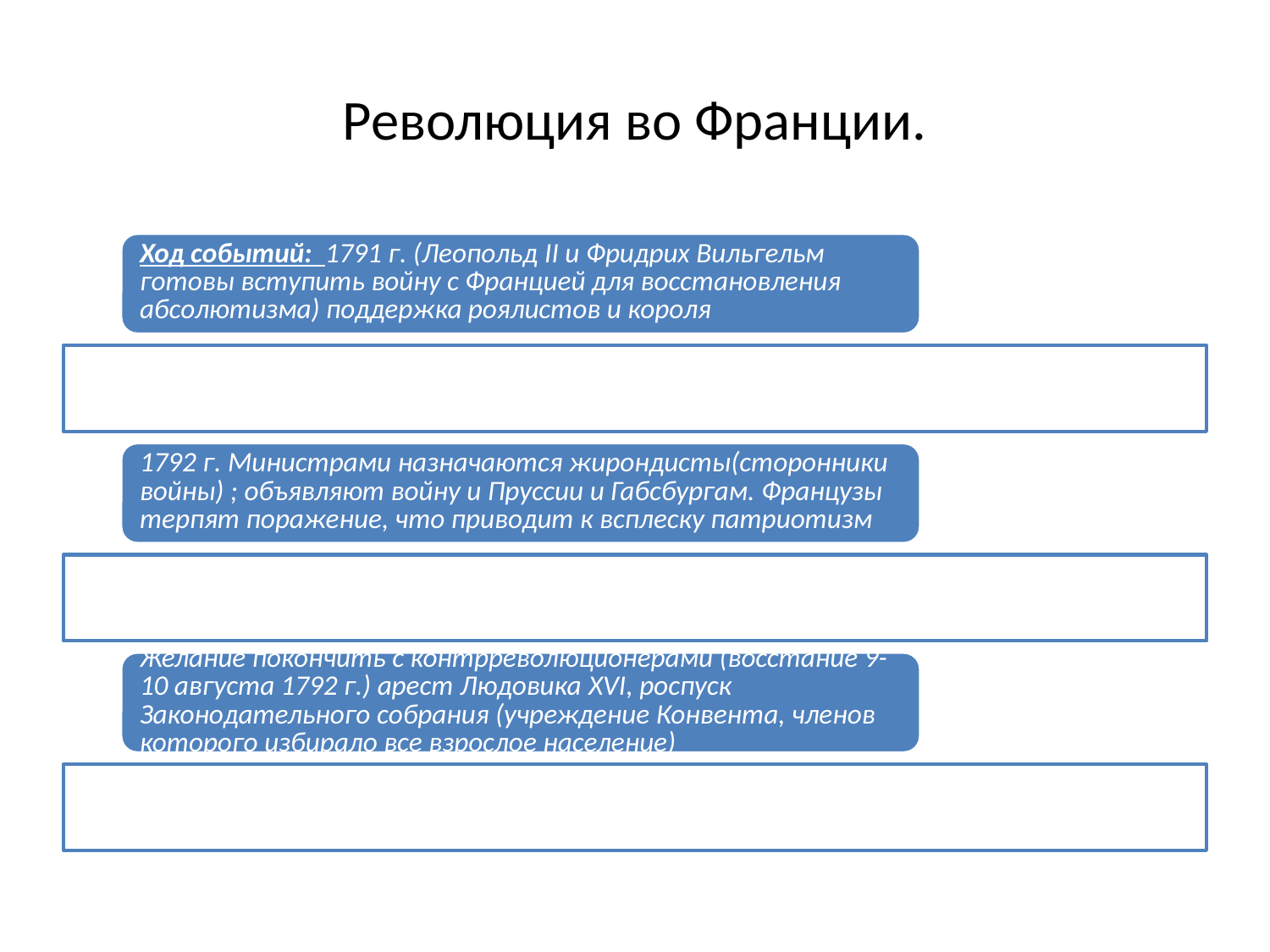

# Революция во Франции.
Ход событий:  1791 г. (Леопольд II и Фридрих Вильгельм готовы вступить войну с Францией для восстановления абсолютизма) поддержка роялистов и короля
1792 г. Министрами назначаются жирондисты(сторонники войны) ; объявляют войну и Пруссии и Габсбургам. Французы терпят поражение, что приводит к всплеску патриотизм
Желание покончить с контрреволюционерами (восстание 9-10 августа 1792 г.) арест Людовика XVI, роспуск Законодательного собрания (учреждение Конвента, членов которого избирало все взрослое население)